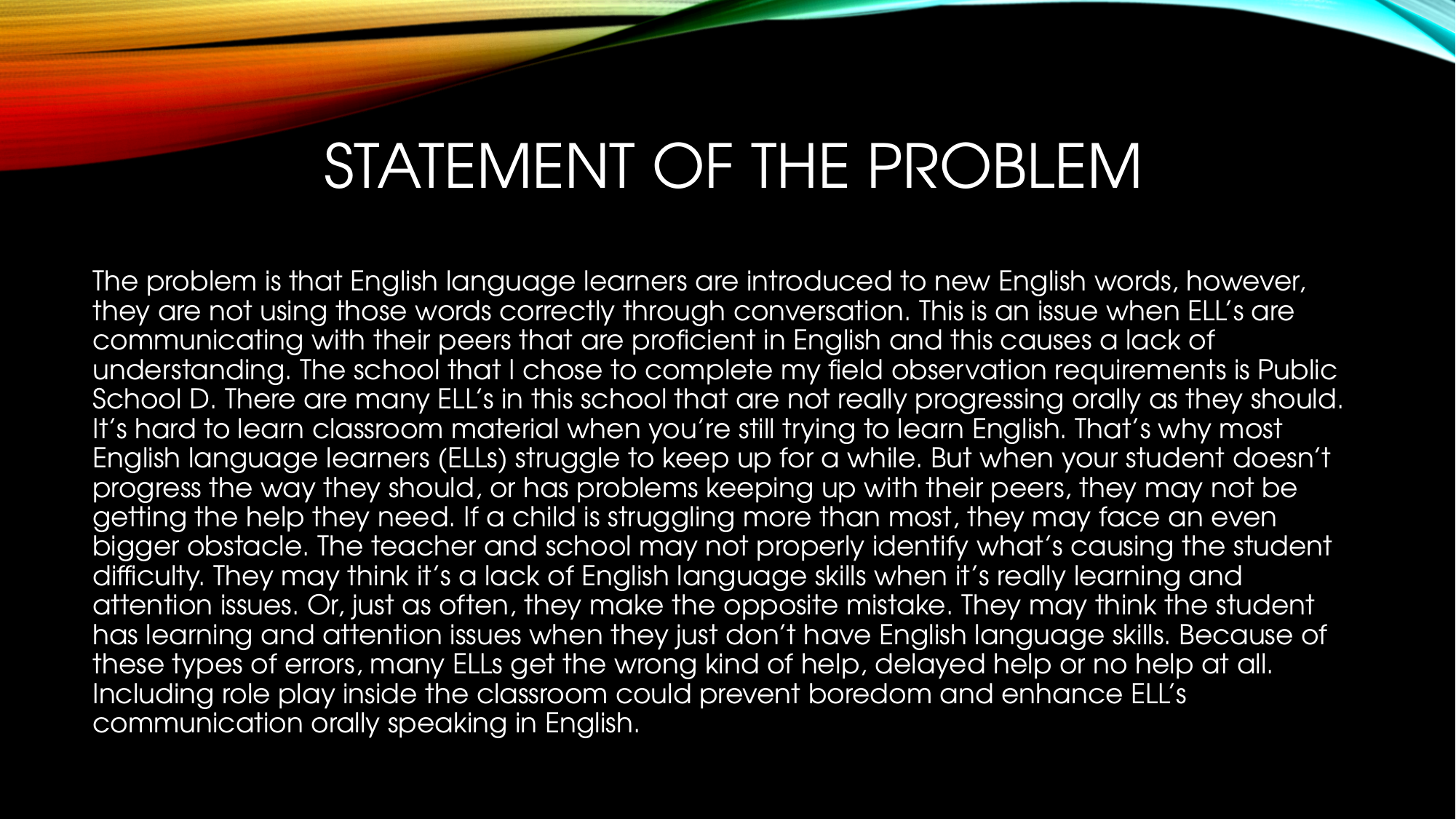

# Statement of the problem
The problem is that English language learners are introduced to new English words, however, they are not using those words correctly through conversation. This is an issue when ELL’s are communicating with their peers that are proficient in English and this causes a lack of understanding. The school that I chose to complete my field observation requirements is Public School D. There are many ELL’s in this school that are not really progressing orally as they should. It’s hard to learn classroom material when you’re still trying to learn English. That’s why most English language learners (ELLs) struggle to keep up for a while. But when your student doesn’t progress the way they should, or has problems keeping up with their peers, they may not be getting the help they need. If a child is struggling more than most, they may face an even bigger obstacle. The teacher and school may not properly identify what’s causing the student difficulty. They may think it’s a lack of English language skills when it’s really learning and attention issues. Or, just as often, they make the opposite mistake. They may think the student has learning and attention issues when they just don’t have English language skills. Because of these types of errors, many ELLs get the wrong kind of help, delayed help or no help at all. Including role play inside the classroom could prevent boredom and enhance ELL’s communication orally speaking in English.